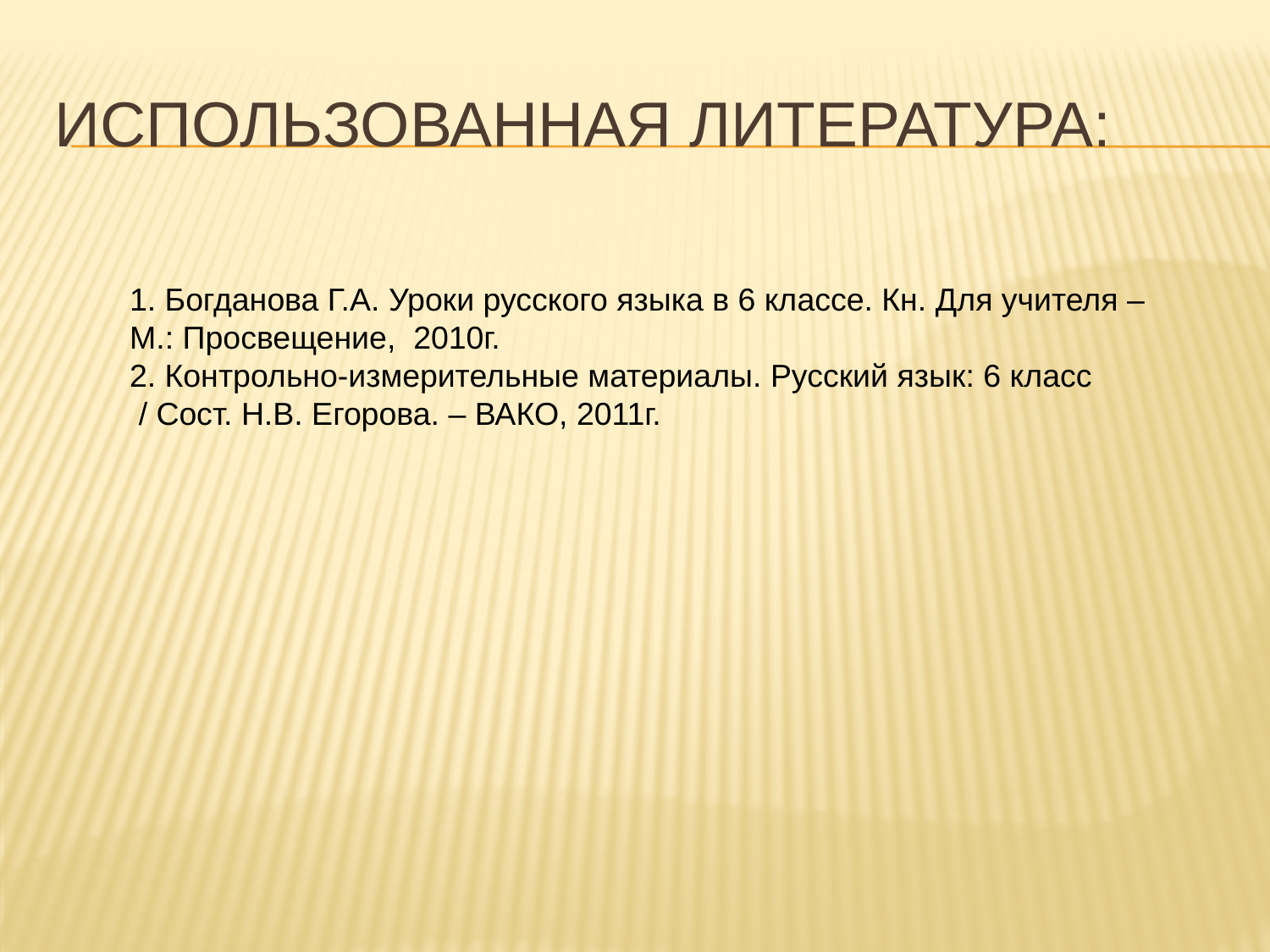

# Использованная литература:
1. Богданова Г.А. Уроки русского языка в 6 классе. Кн. Для учителя –
М.: Просвещение,  2010г.
2. Контрольно-измерительные материалы. Русский язык: 6 класс
 / Сост. Н.В. Егорова. – ВАКО, 2011г.